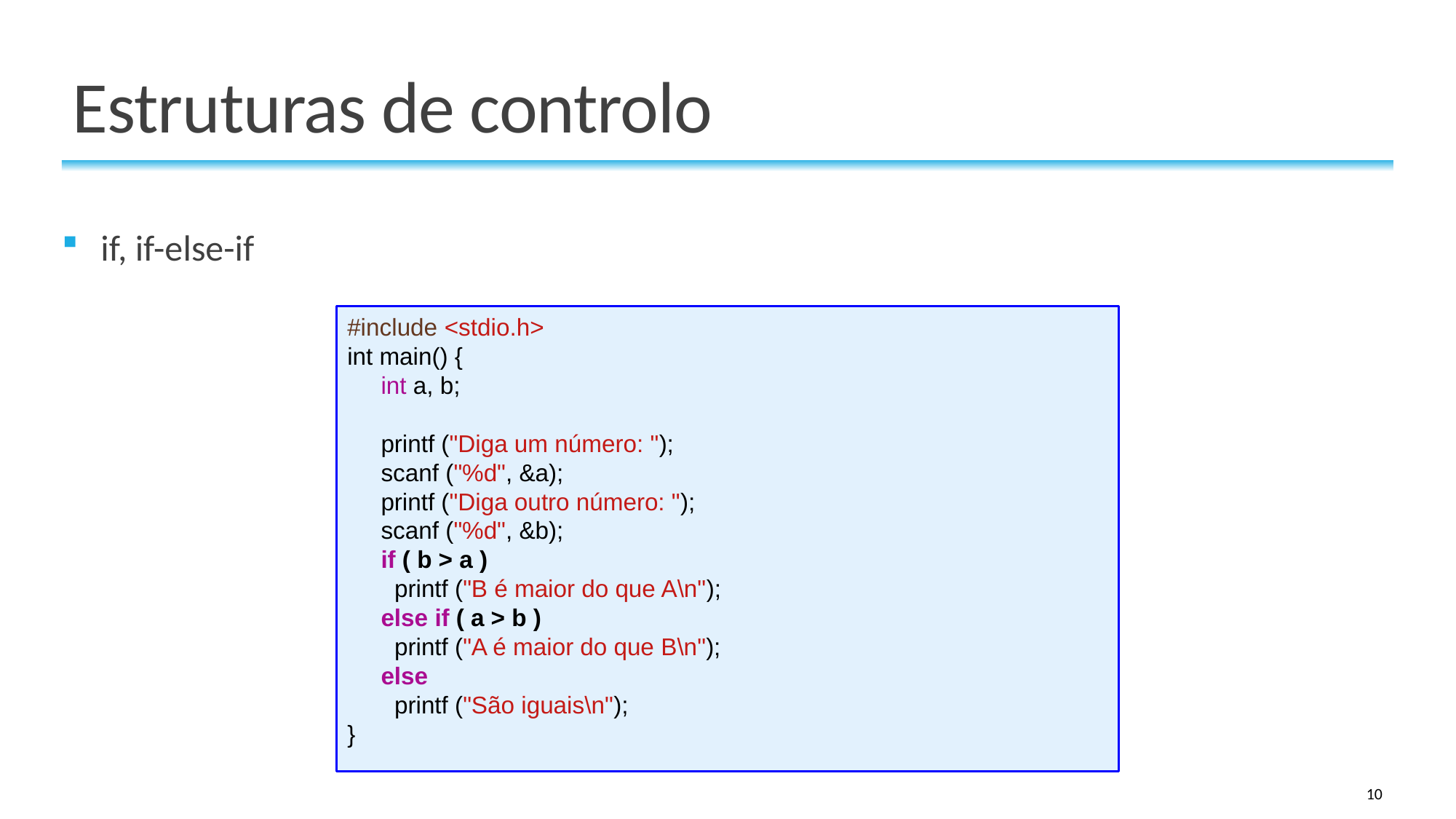

# Estruturas de controlo
if, if-else-if
#include <stdio.h>
int main() {
     int a, b;

     printf ("Diga um número: ");
     scanf ("%d", &a);
     printf ("Diga outro número: ");
     scanf ("%d", &b);
     if ( b > a )
       printf ("B é maior do que A\n");
     else if ( a > b )
       printf ("A é maior do que B\n");
     else
       printf ("São iguais\n");
}

10